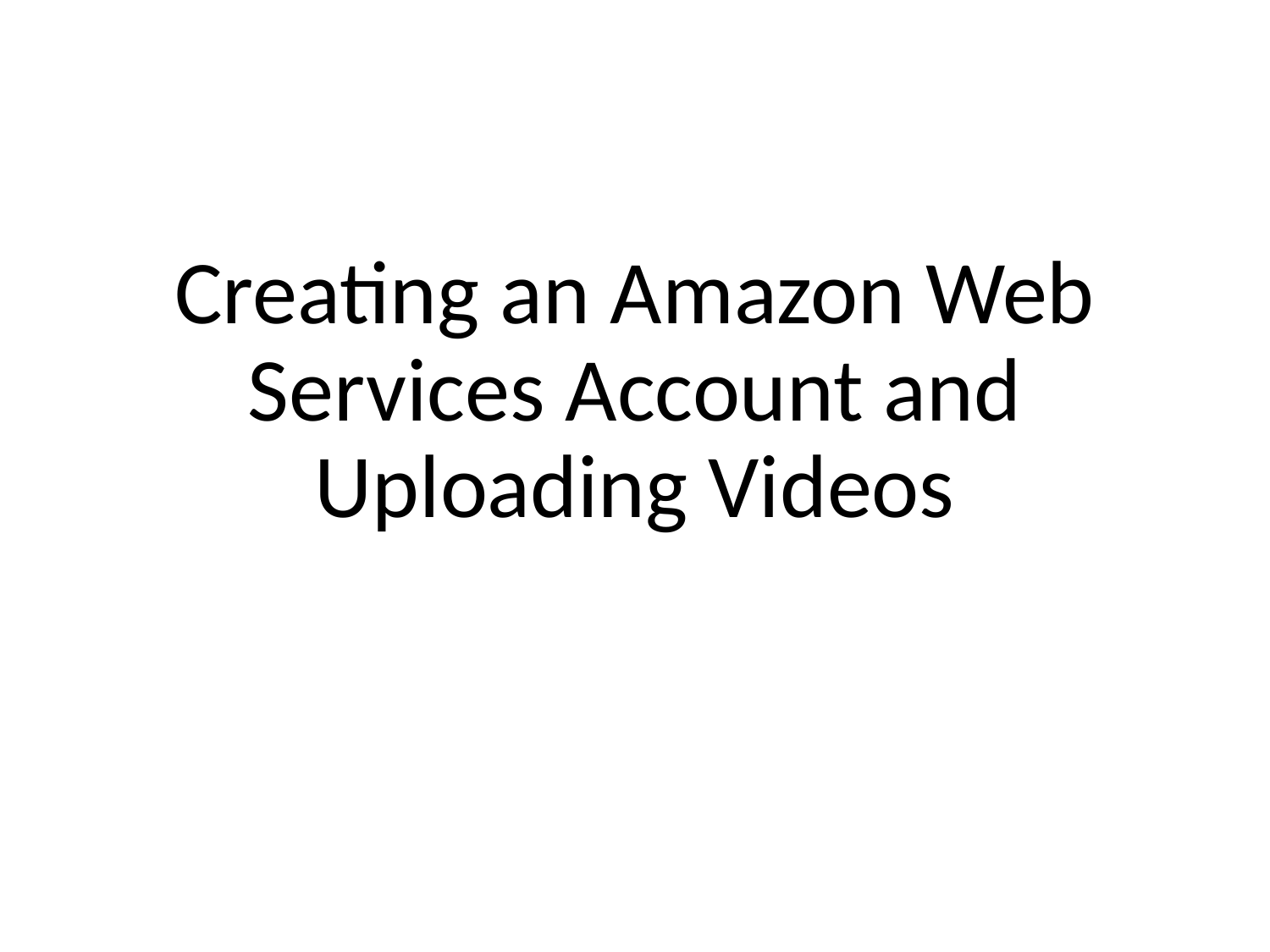

# Creating an Amazon Web Services Account and Uploading Videos